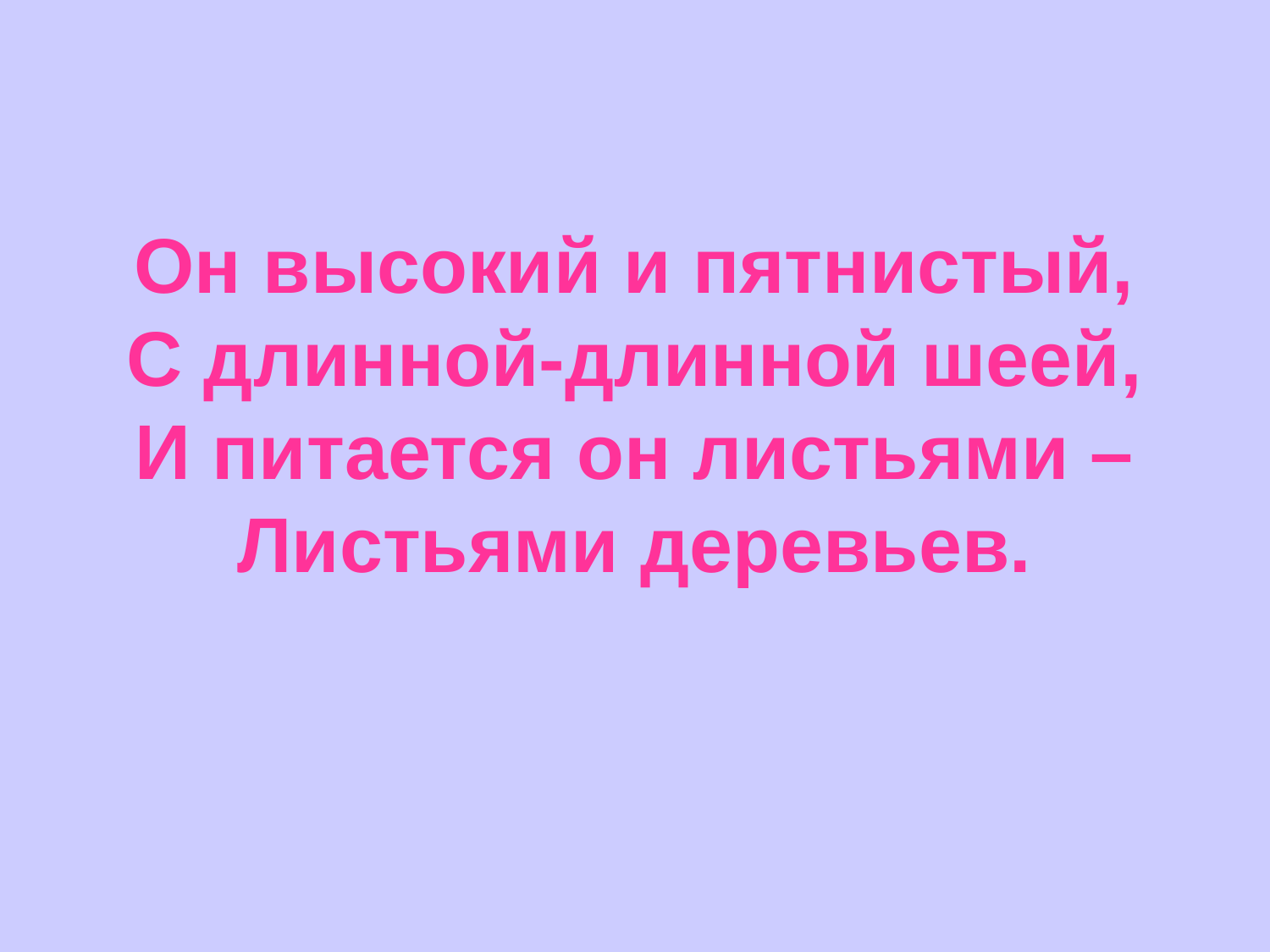

# Он высокий и пятнистый, С длинной-длинной шеей, И питается он листьями – Листьями деревьев.